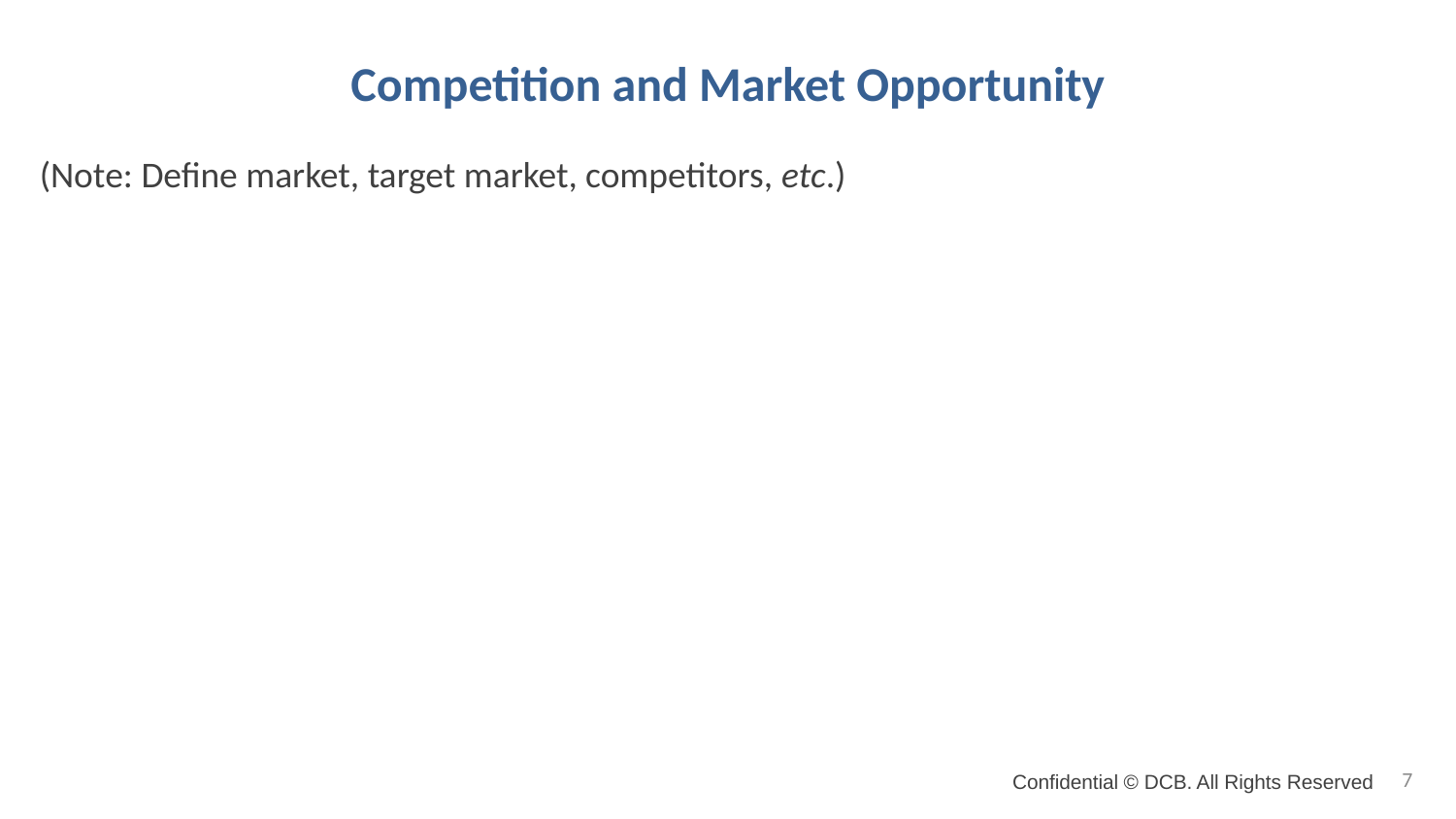

# Competition and Market Opportunity
(Note: Define market, target market, competitors, etc.)
7